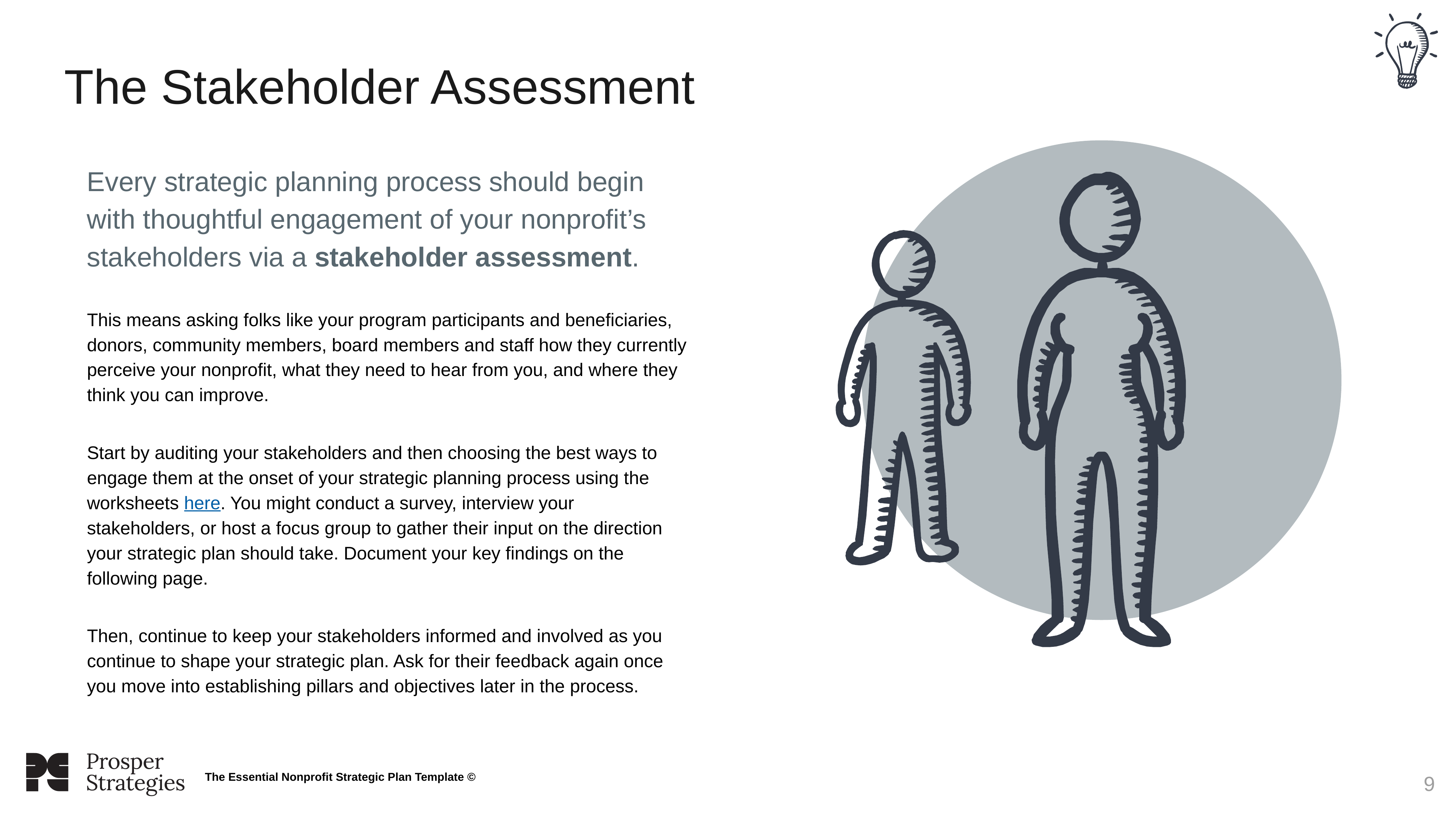

# The Stakeholder Assessment

Every strategic planning process should begin with thoughtful engagement of your nonprofit’s stakeholders via a stakeholder assessment.
This means asking folks like your program participants and beneficiaries, donors, community members, board members and staff how they currently perceive your nonprofit, what they need to hear from you, and where they think you can improve.
Start by auditing your stakeholders and then choosing the best ways to engage them at the onset of your strategic planning process using the worksheets here. You might conduct a survey, interview your stakeholders, or host a focus group to gather their input on the direction your strategic plan should take. Document your key findings on the following page.
Then, continue to keep your stakeholders informed and involved as you continue to shape your strategic plan. Ask for their feedback again once you move into establishing pillars and objectives later in the process.

9
The Essential Nonprofit Strategic Plan Template ©